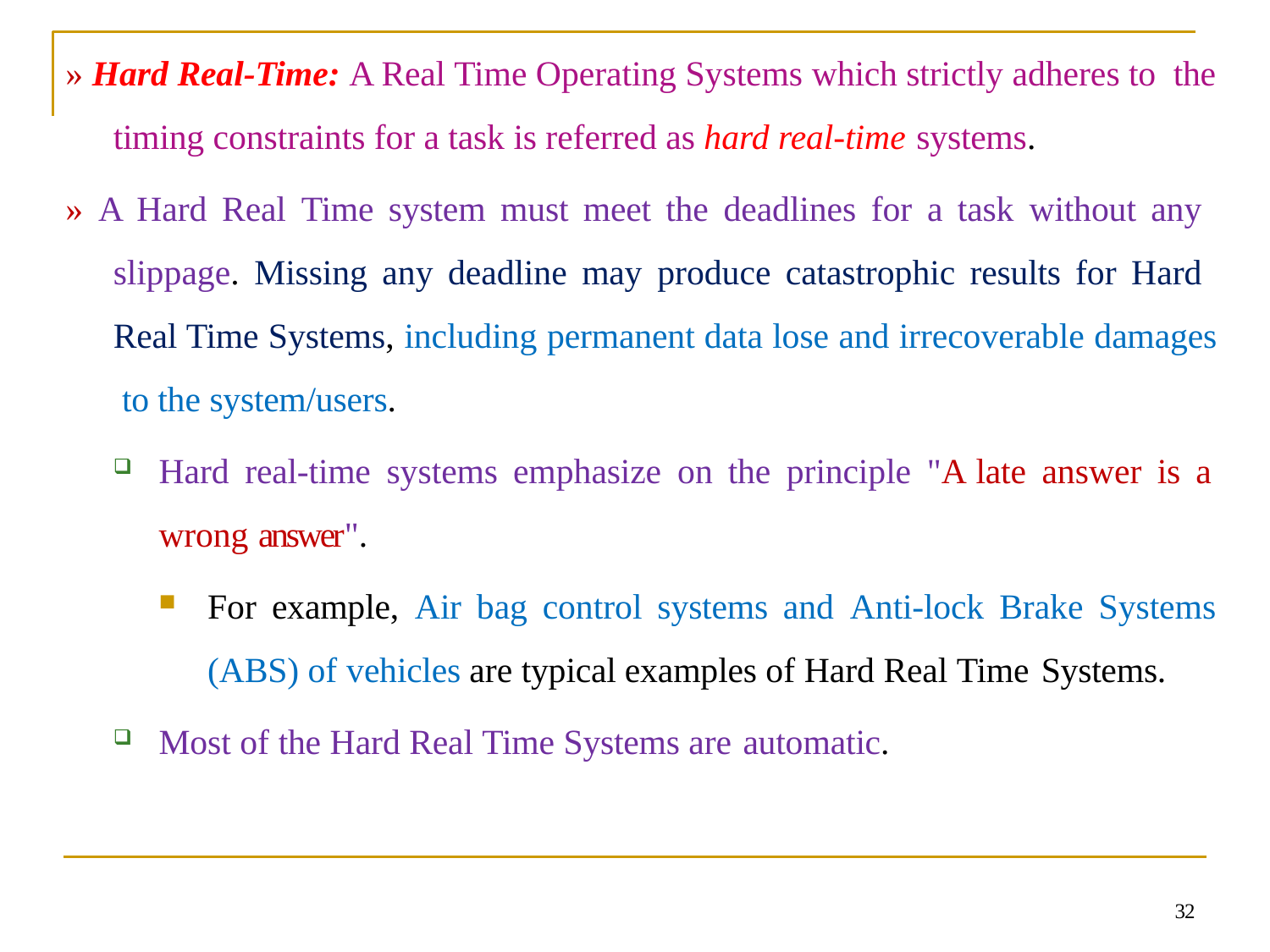

» Hard Real-Time: A Real Time Operating Systems which strictly adheres to  the timing constraints for a task is referred as hard real-time systems.
» A Hard Real Time system must meet the deadlines for a task without any  slippage. Missing any deadline may produce catastrophic results for Hard  Real Time Systems, including permanent data lose and irrecoverable damages  to the system/users.
Hard real-time systems emphasize on the principle "A late answer is a
wrong answer".
For example, Air bag control systems and Anti-lock Brake Systems
(ABS) of vehicles are typical examples of Hard Real Time Systems.
Most of the Hard Real Time Systems are automatic.
32